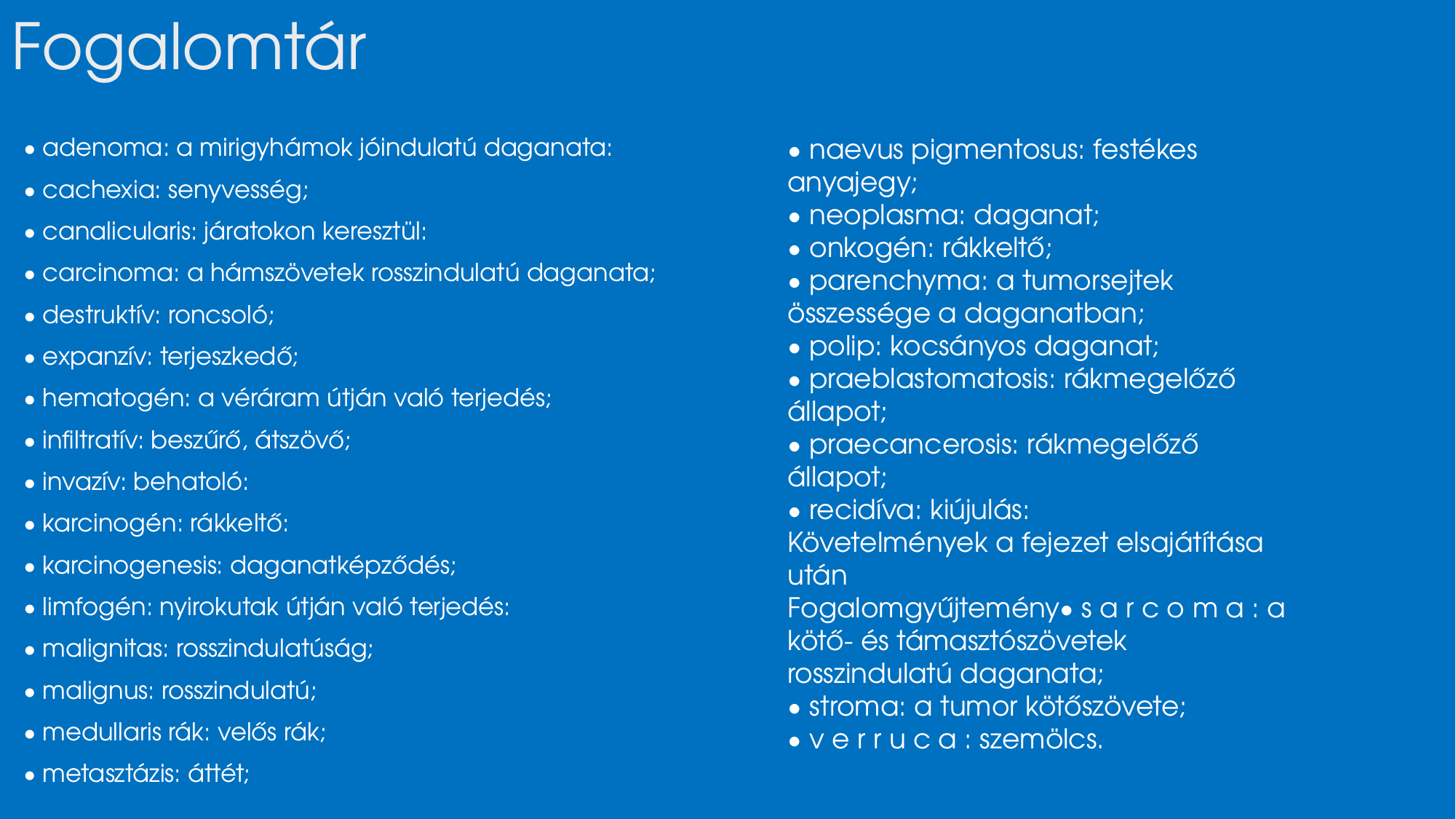

# Fogalomtár
• naevus pigmentosus: festékes anyajegy;
• neoplasma: daganat;
• onkogén: rákkeltő;
• parenchyma: a tumorsejtek összessége a daganatban;
• polip: kocsányos daganat;
• praeblastomatosis: rákmegelőző állapot;
• praecancerosis: rákmegelőző állapot;
• recidíva: kiújulás:
Követelmények a fejezet elsajátítása után
Fogalomgyűjtemény• s a r c o m a : a kötő- és támasztószövetek rosszindulatú daganata;
• stroma: a tumor kötőszövete;
• v e r r u c a : szemölcs.
• adenoma: a mirigyhámok jóindulatú daganata:
• cachexia: senyvesség;
• canalicularis: járatokon keresztül:
• carcinoma: a hámszövetek rosszindulatú daganata;
• destruktív: roncsoló;
• expanzív: terjeszkedő;
• hematogén: a véráram útján való terjedés;
• infiltratív: beszűrő, átszövő;
• invazív: behatoló:
• karcinogén: rákkeltő:
• karcinogenesis: daganatképződés;
• limfogén: nyirokutak útján való terjedés:
• malignitas: rosszindulatúság;
• malignus: rosszindulatú;
• medullaris rák: velős rák;
• metasztázis: áttét;